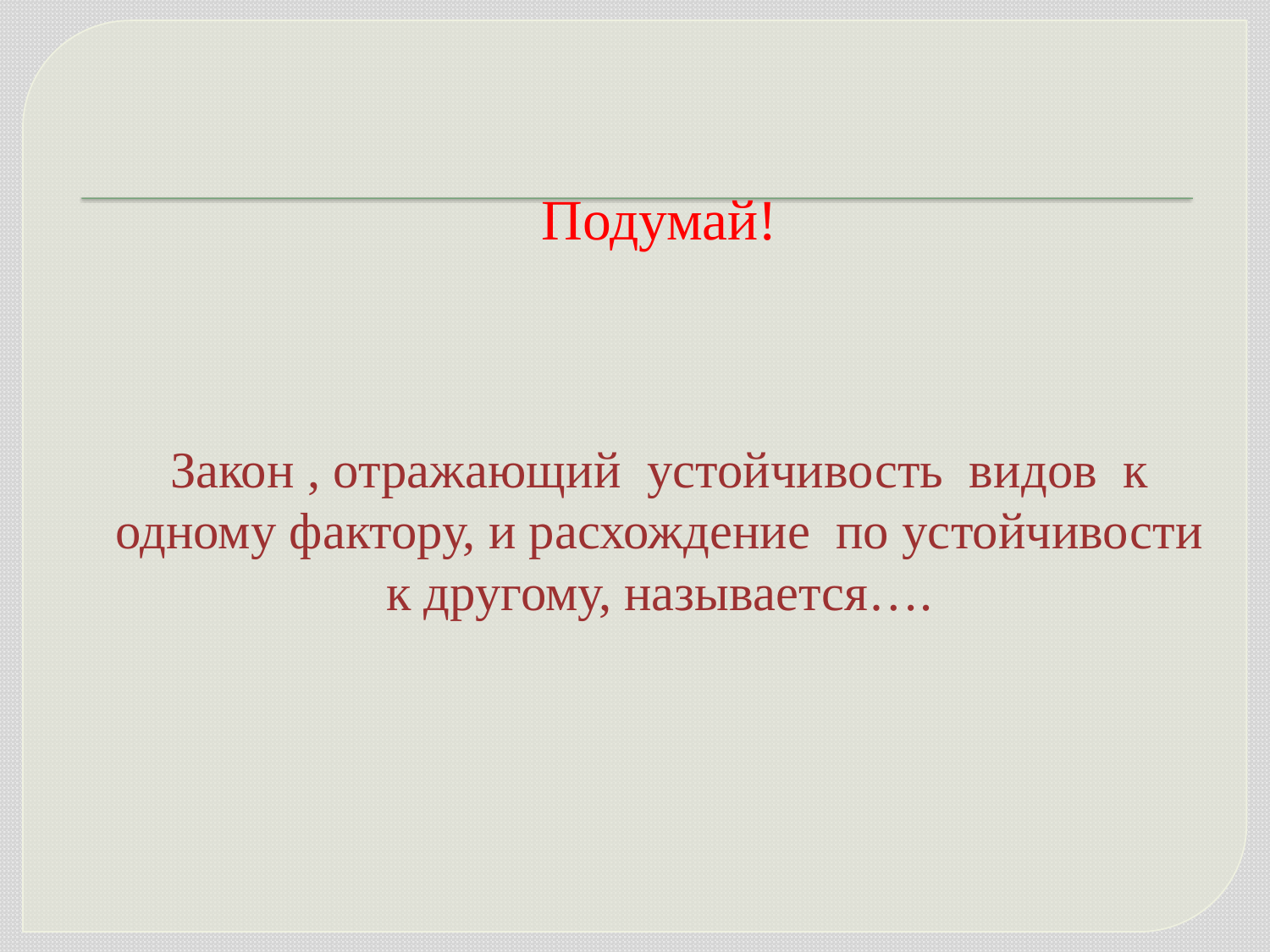

# Подумай! Закон , отражающий  устойчивость  видов  к одному фактору, и расхождение  по устойчивости к другому, называется….